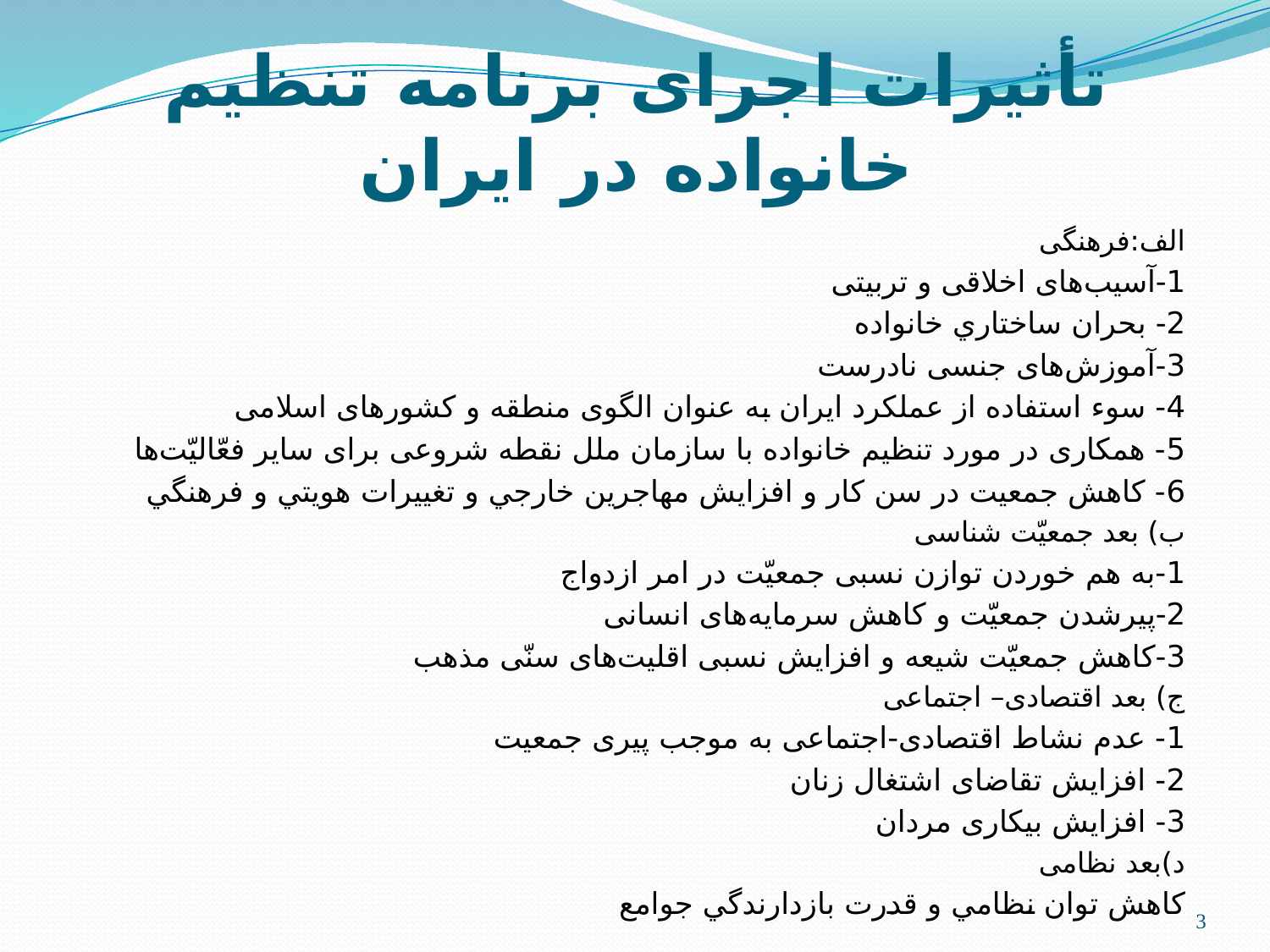

# تأثیرات اجرای برنامه تنظیم خانواده در ایران
الف:فرهنگی
1-آسیب‌های اخلاقی و تربیتی
2- بحران ساختاري خانواده
3-آموزش‌های جنسی نادرست
4- سوء استفاده از عملکرد ایران به عنوان الگوی منطقه و کشورهای اسلامی
5- همکاری در مورد تنظیم خانواده با سازمان ملل نقطه شروعی برای سایر فعّالیّت‌ها
6- کاهش جمعيت در سن کار و افزايش مهاجرين خارجي و تغييرات هويتي و فرهنگي
ب) بعد جمعیّت شناسی
1-به هم خوردن توازن نسبی جمعیّت در امر ازدواج
2-پیرشدن جمعیّت و کاهش سرمایه‌های انسانی
3-کاهش جمعیّت شیعه و افزایش نسبی اقلیت‌های سنّی مذهب
ج) بعد اقتصادی– اجتماعی
1- عدم نشاط اقتصادی-اجتماعی به موجب پیری جمعیت
2- افزایش تقاضای اشتغال زنان
3- افزایش بیکاری مردان
د)بعد نظامی
کاهش توان نظامي و قدرت بازدارندگي جوامع

3